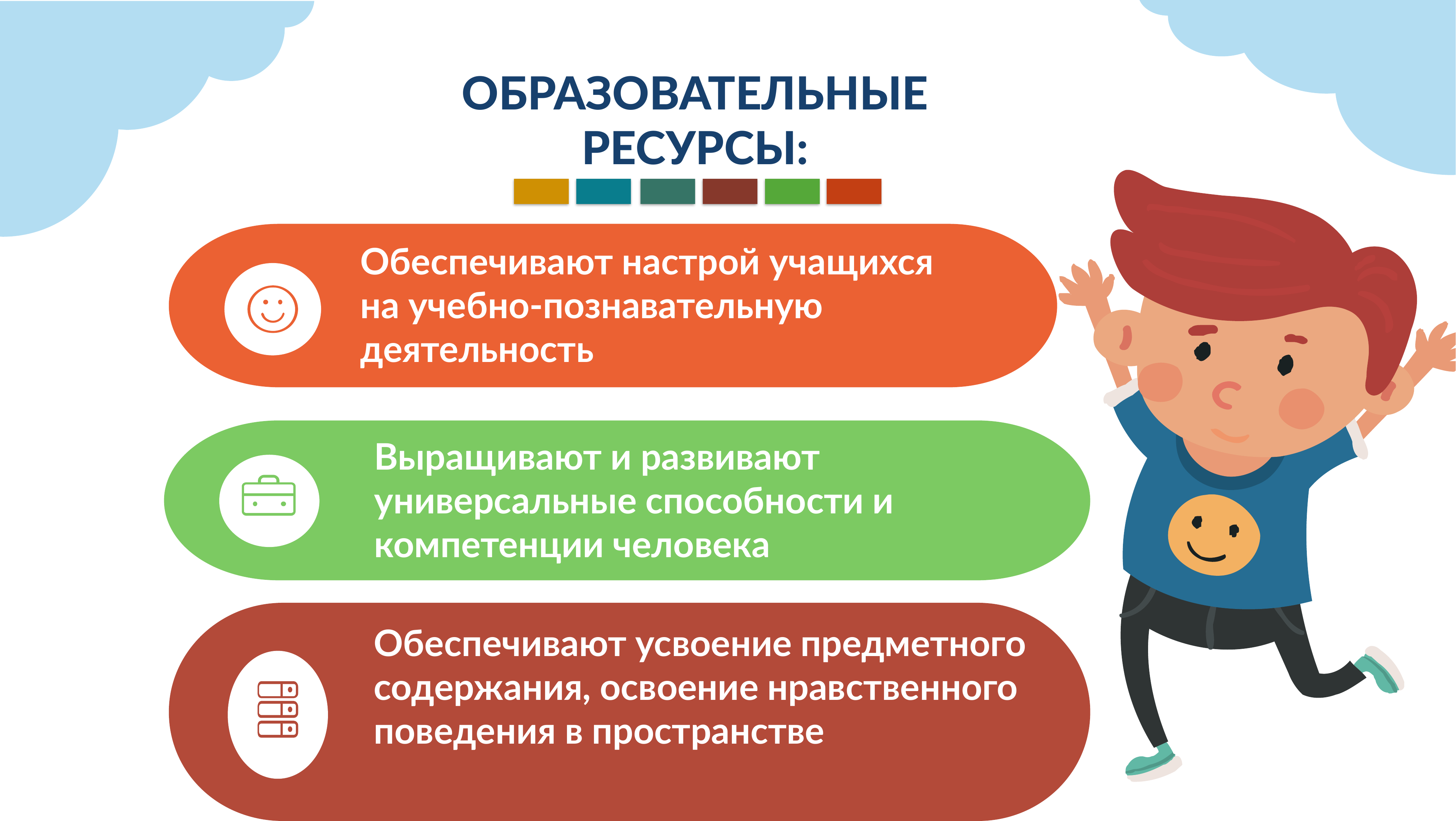

ОБРАЗОВАТЕЛЬНЫЕ РЕСУРСЫ:

Обеспечивают настрой учащихся на учебно-познавательную деятельность

Выращивают и развивают универсальные способности и компетенции человека

Обеспечивают усвоение предметного содержания, освоение нравственного поведения в пространстве